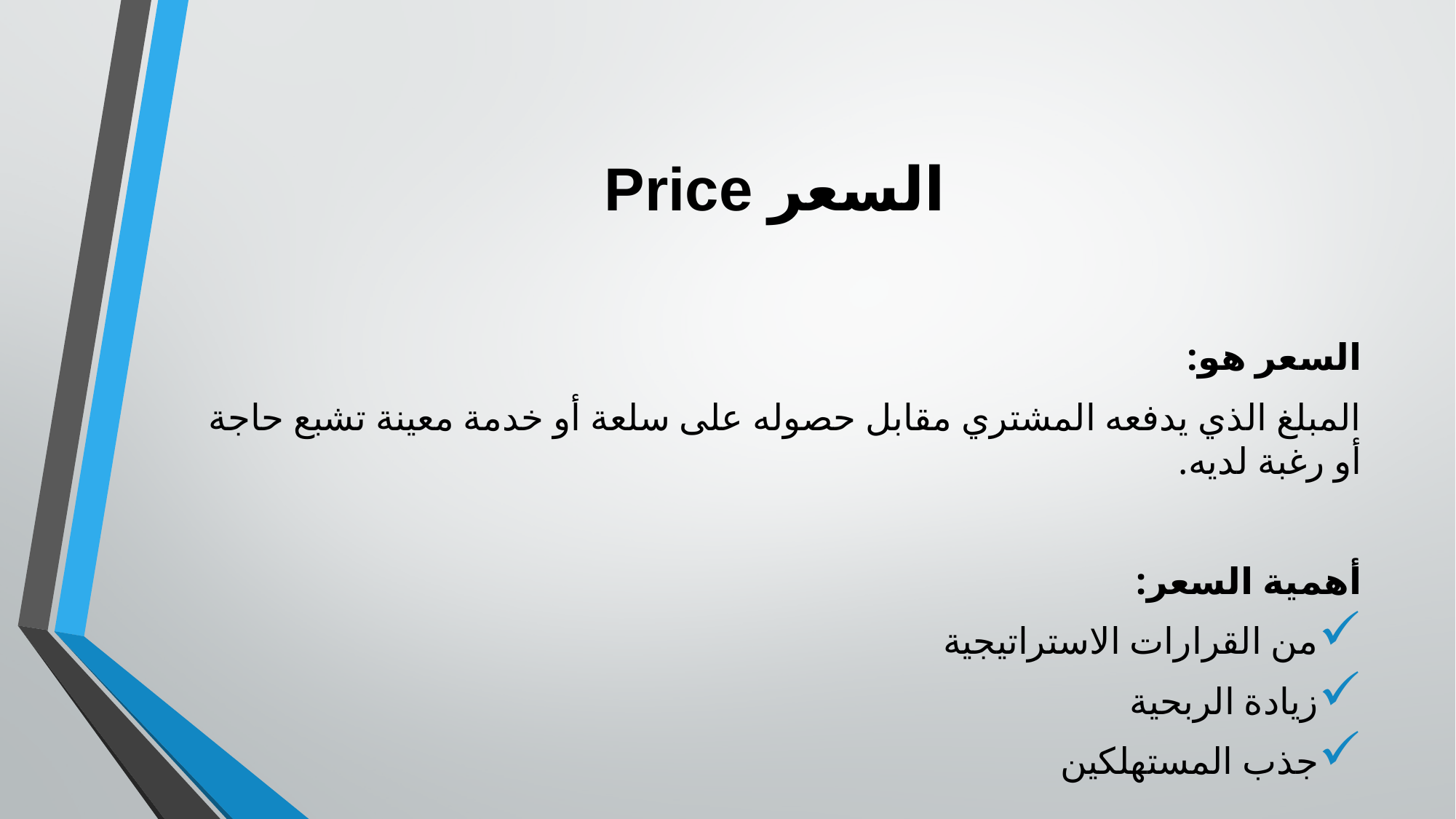

# السعر Price
السعر هو:
المبلغ الذي يدفعه المشتري مقابل حصوله على سلعة أو خدمة معينة تشبع حاجة أو رغبة لديه.

أهمية السعر:
من القرارات الاستراتيجية
زيادة الربحية
جذب المستهلكين